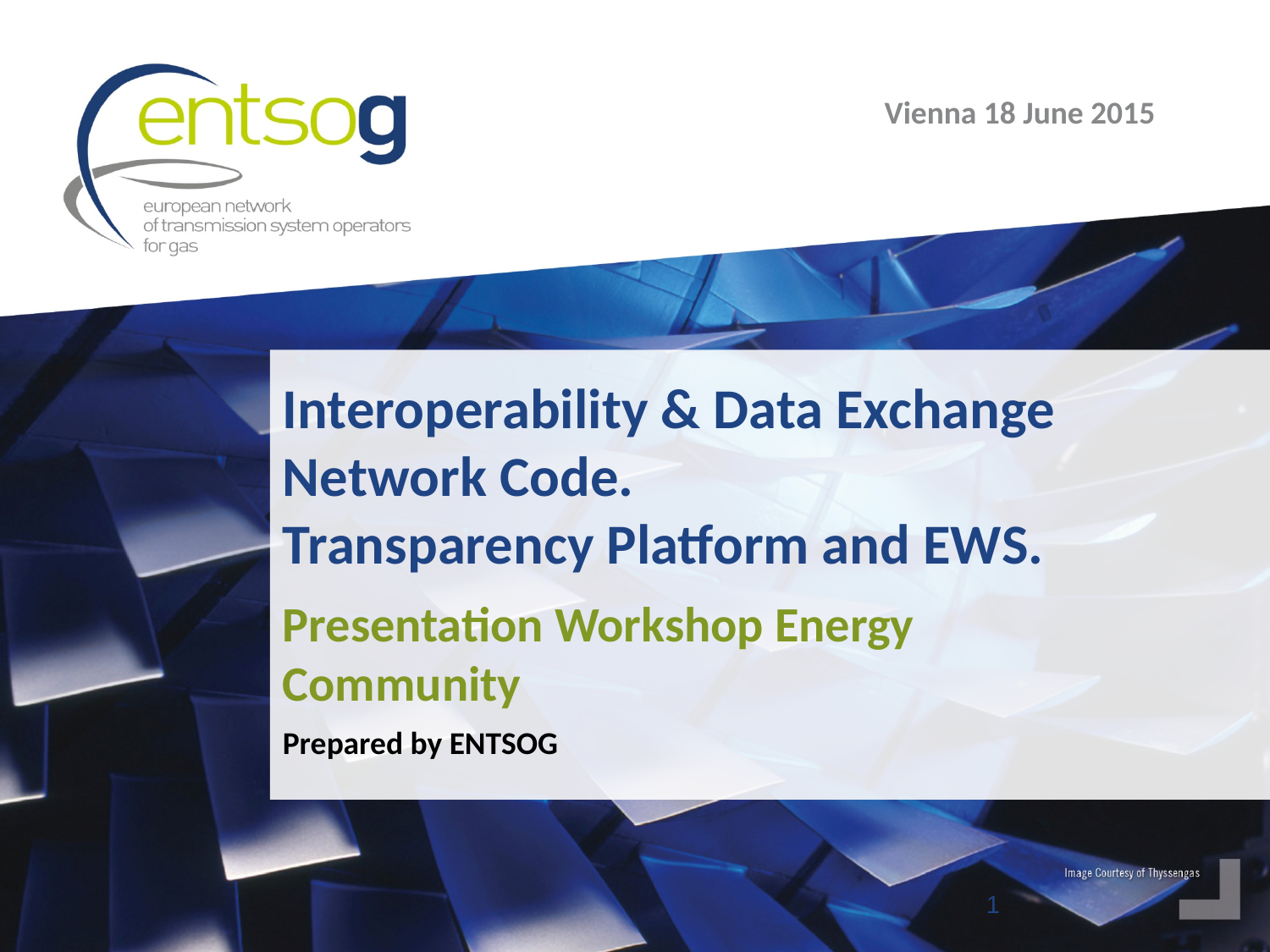

Vienna 18 June 2015
# Interoperability & Data Exchange Network Code. Transparency Platform and EWS.
Presentation Workshop Energy Community
Prepared by ENTSOG
1